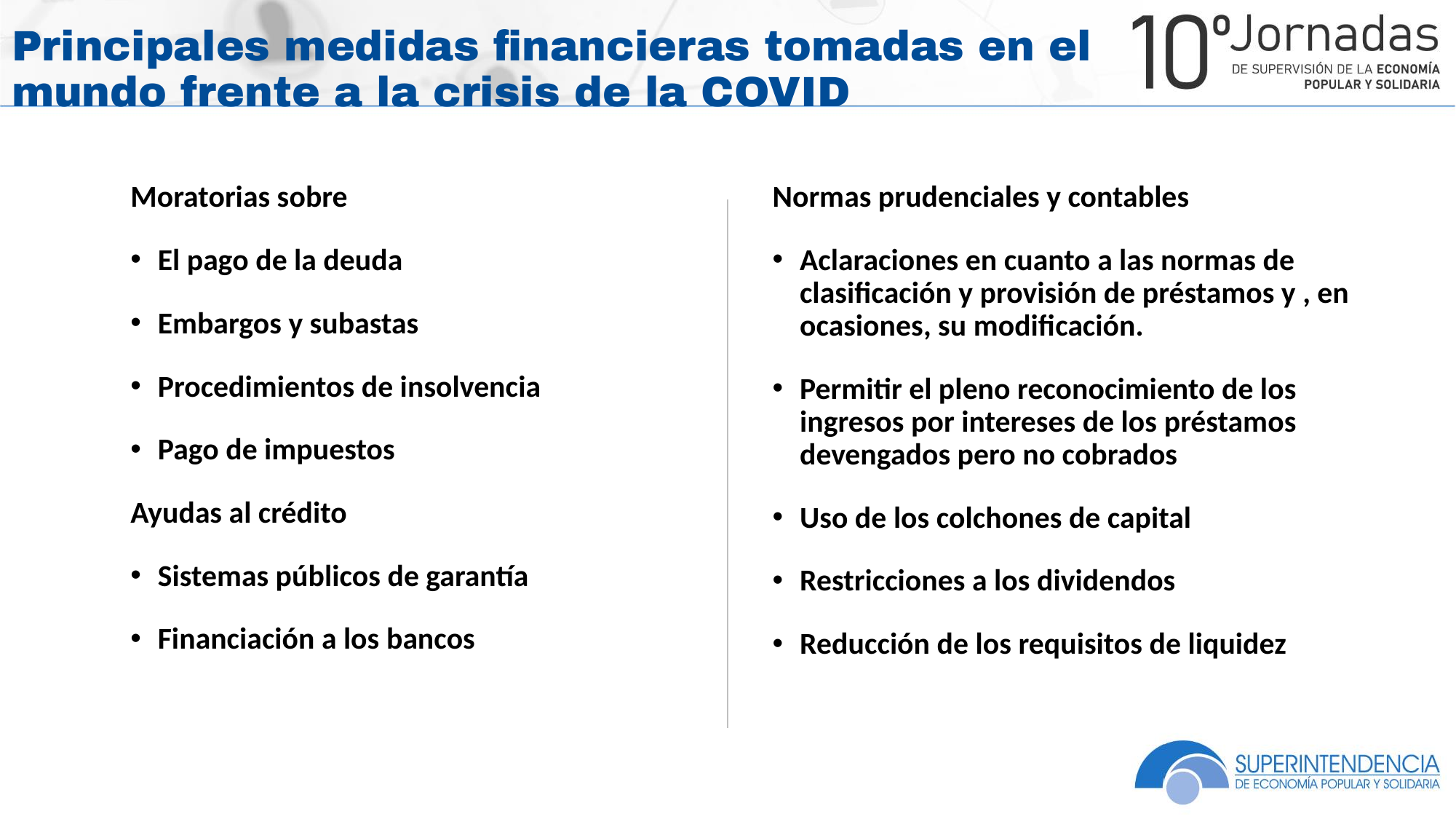

# Principales medidas financieras tomadas en el mundo frente a la crisis de la COVID
Moratorias sobre
El pago de la deuda
Embargos y subastas
Procedimientos de insolvencia
Pago de impuestos
Ayudas al crédito
Sistemas públicos de garantía
Financiación a los bancos
Normas prudenciales y contables
Aclaraciones en cuanto a las normas de clasificación y provisión de préstamos y , en ocasiones, su modificación.
Permitir el pleno reconocimiento de los ingresos por intereses de los préstamos devengados pero no cobrados
Uso de los colchones de capital
Restricciones a los dividendos
Reducción de los requisitos de liquidez